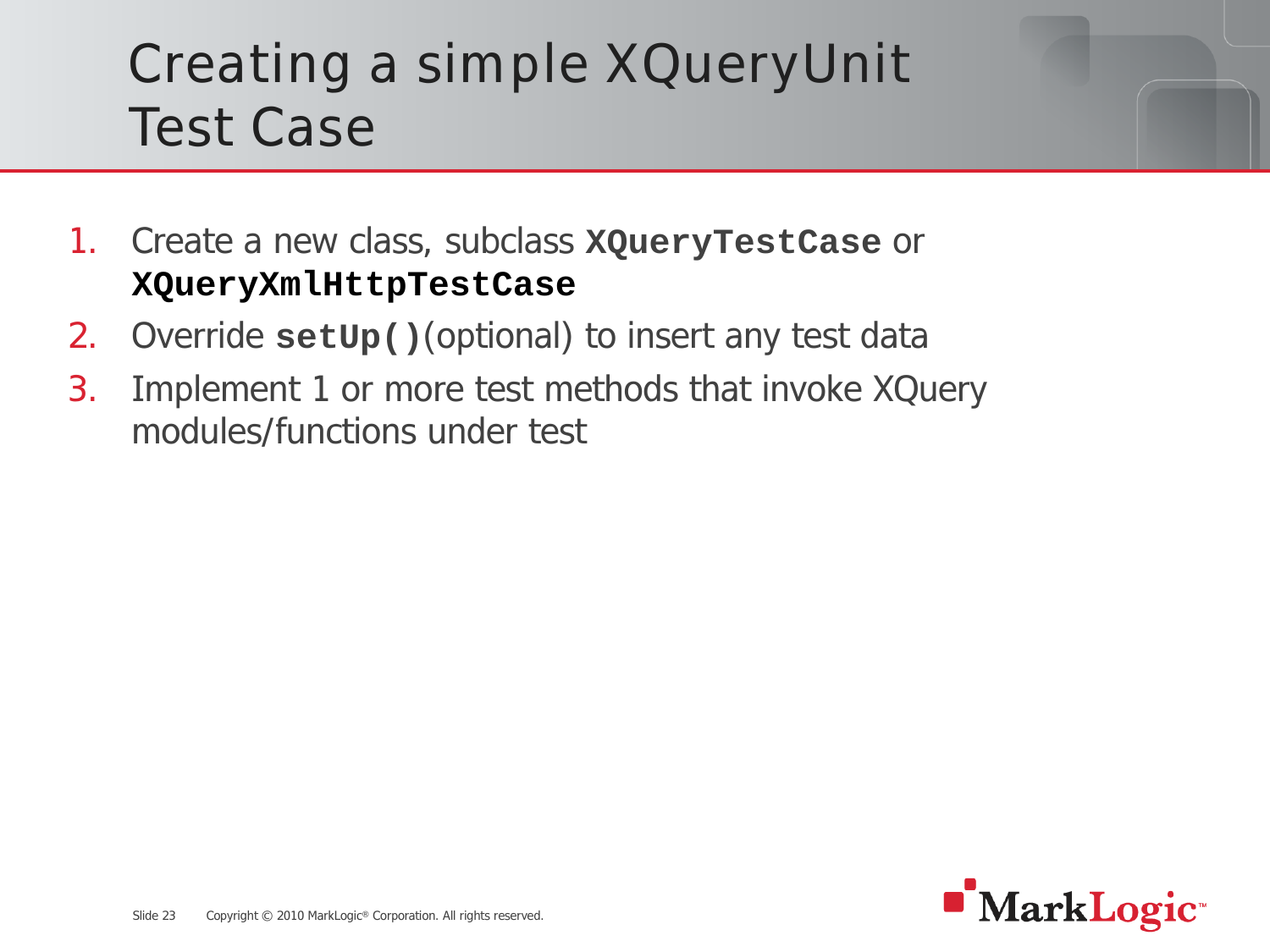

# Creating a simple XQueryUnit Test Case
Create a new class, subclass XQueryTestCase or XQueryXmlHttpTestCase
Override setUp()(optional) to insert any test data
Implement 1 or more test methods that invoke XQuery modules/functions under test